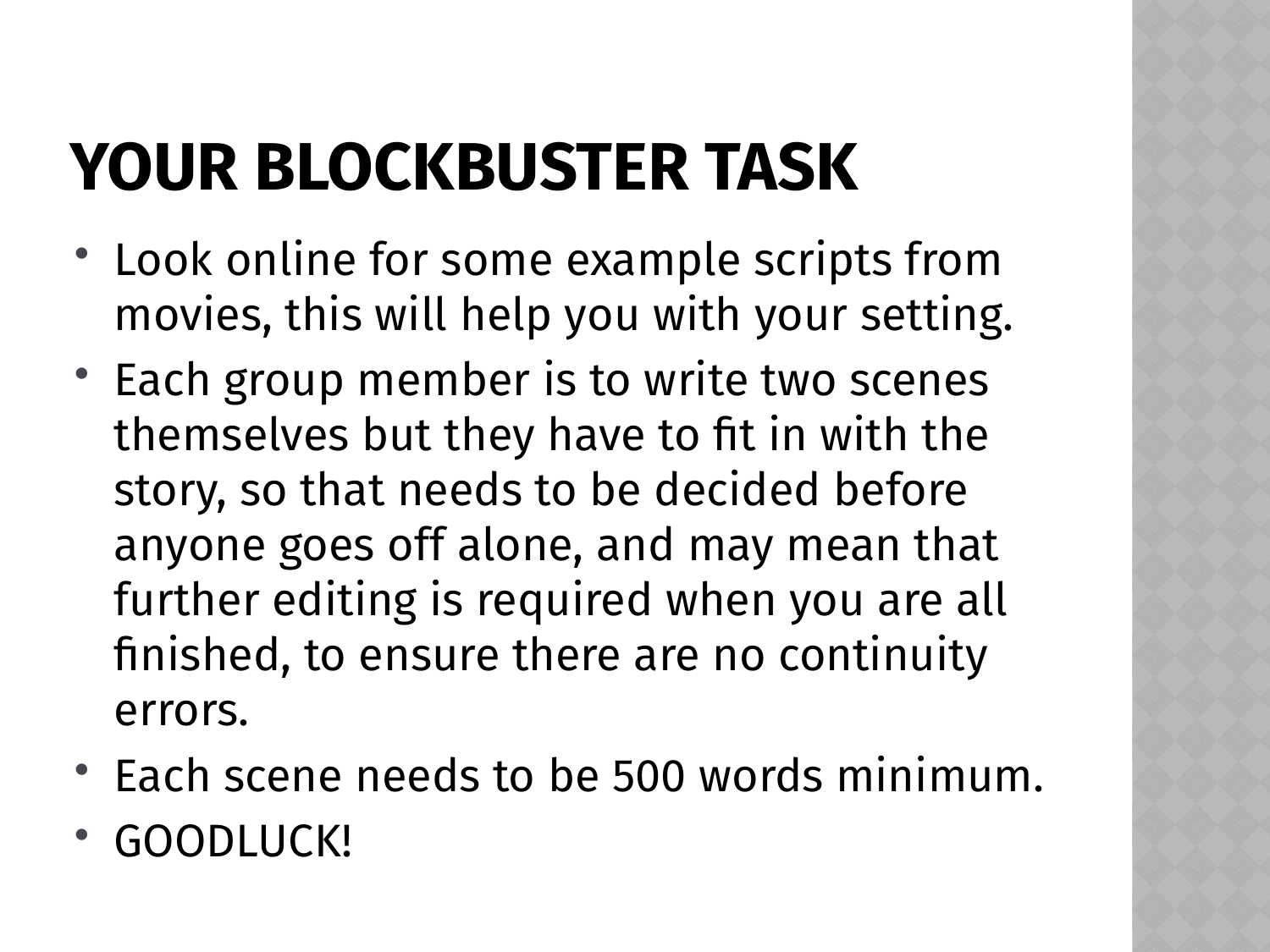

# Your blockbuster task
Look online for some example scripts from movies, this will help you with your setting.
Each group member is to write two scenes themselves but they have to fit in with the story, so that needs to be decided before anyone goes off alone, and may mean that further editing is required when you are all finished, to ensure there are no continuity errors.
Each scene needs to be 500 words minimum.
GOODLUCK!